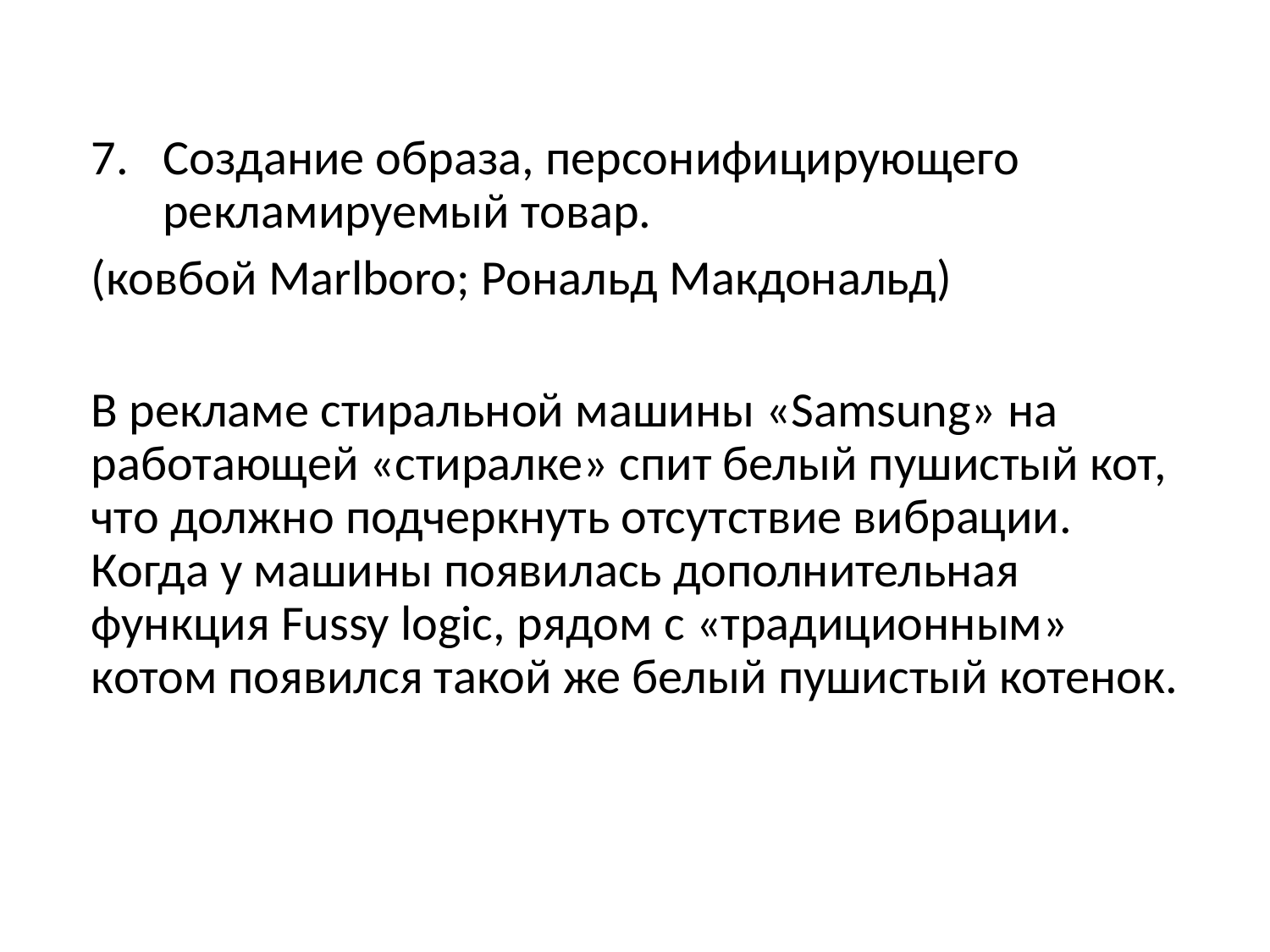

Создание образа, персонифицирующего рекламируемый товар.
(ковбой Marlboro; Рональд Макдональд)

В рекламе стиральной машины «Samsung» на работающей «стиралке» спит белый пушистый кот, что должно подчеркнуть отсутствие вибрации. Когда у машины появилась дополнительная функция Fussy logic, рядом с «традиционным» котом появился такой же белый пушистый котенок.